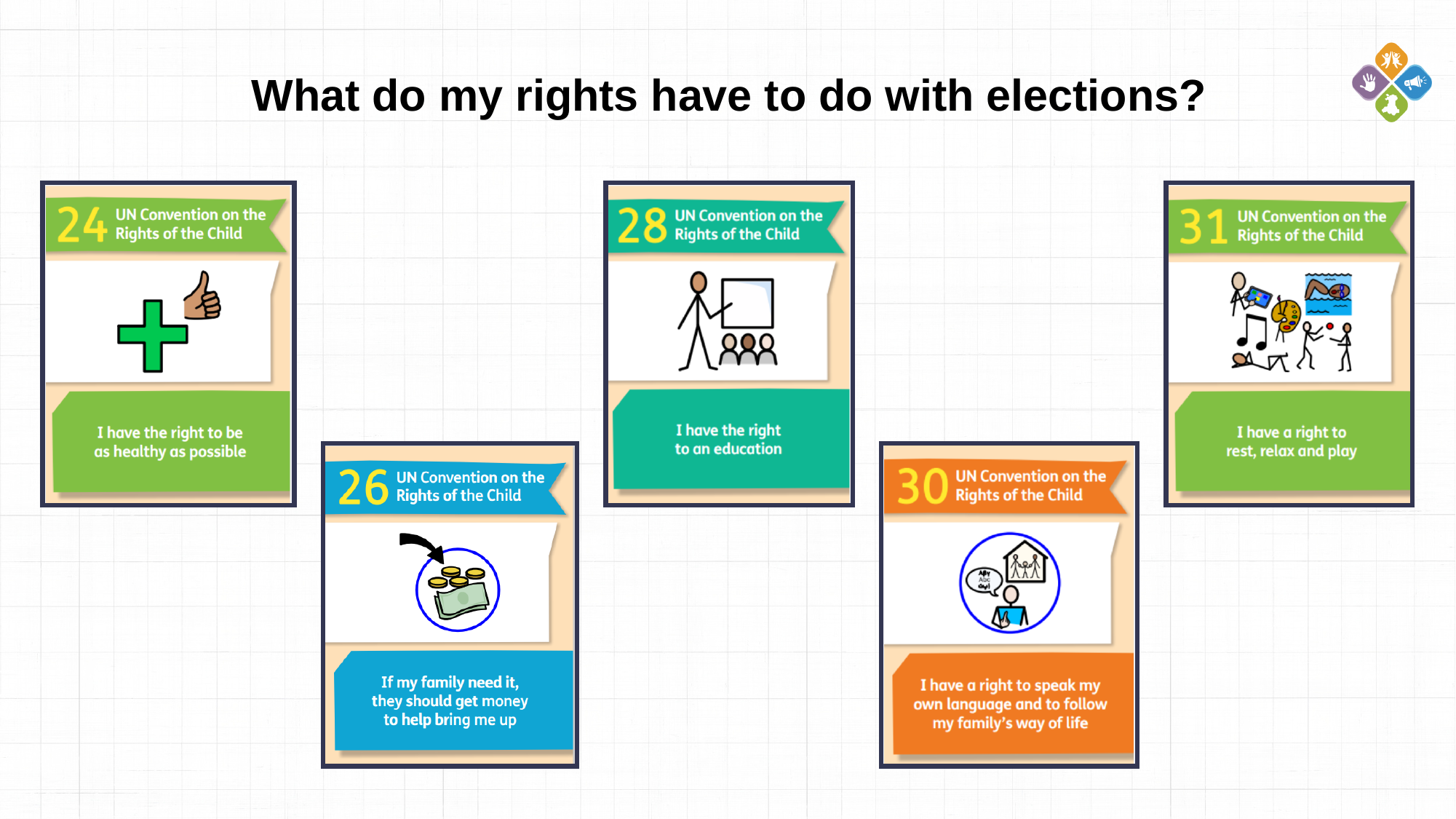

What do my rights have to do with elections?